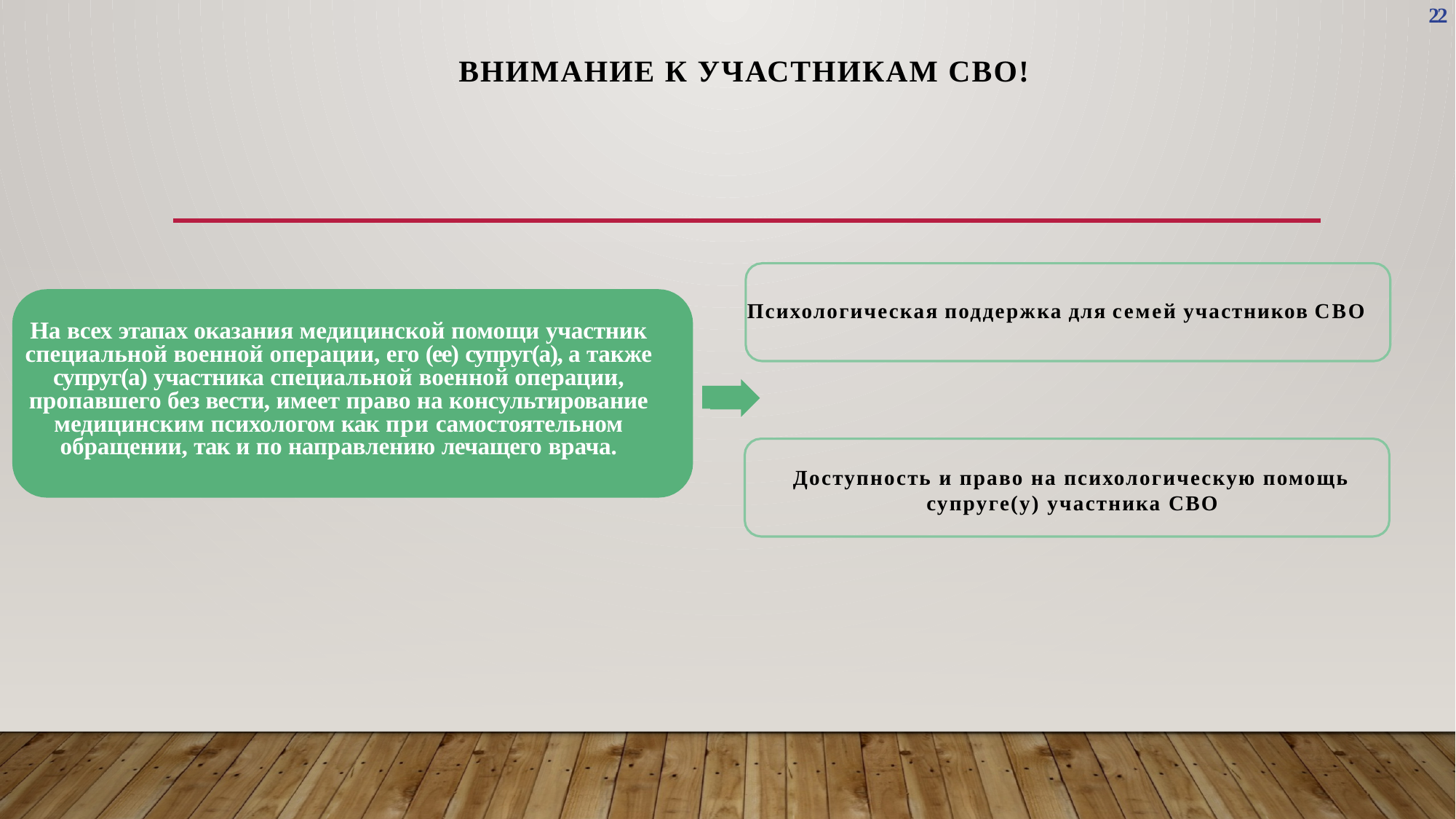

22
# ВНИМАНИЕ К УЧАСТНИКАМ СВО!

Психологическая поддержка для семей участников СВО
На всех этапах оказания медицинской помощи участник специальной военной операции, его (ее) супруг(а), а также супруг(а) участника специальной военной операции, пропавшего без вести, имеет право на консультирование медицинским психологом как при самостоятельном обращении, так и по направлению лечащего врача.

Доступность и право на психологическую помощь супруге(у) участника СВО